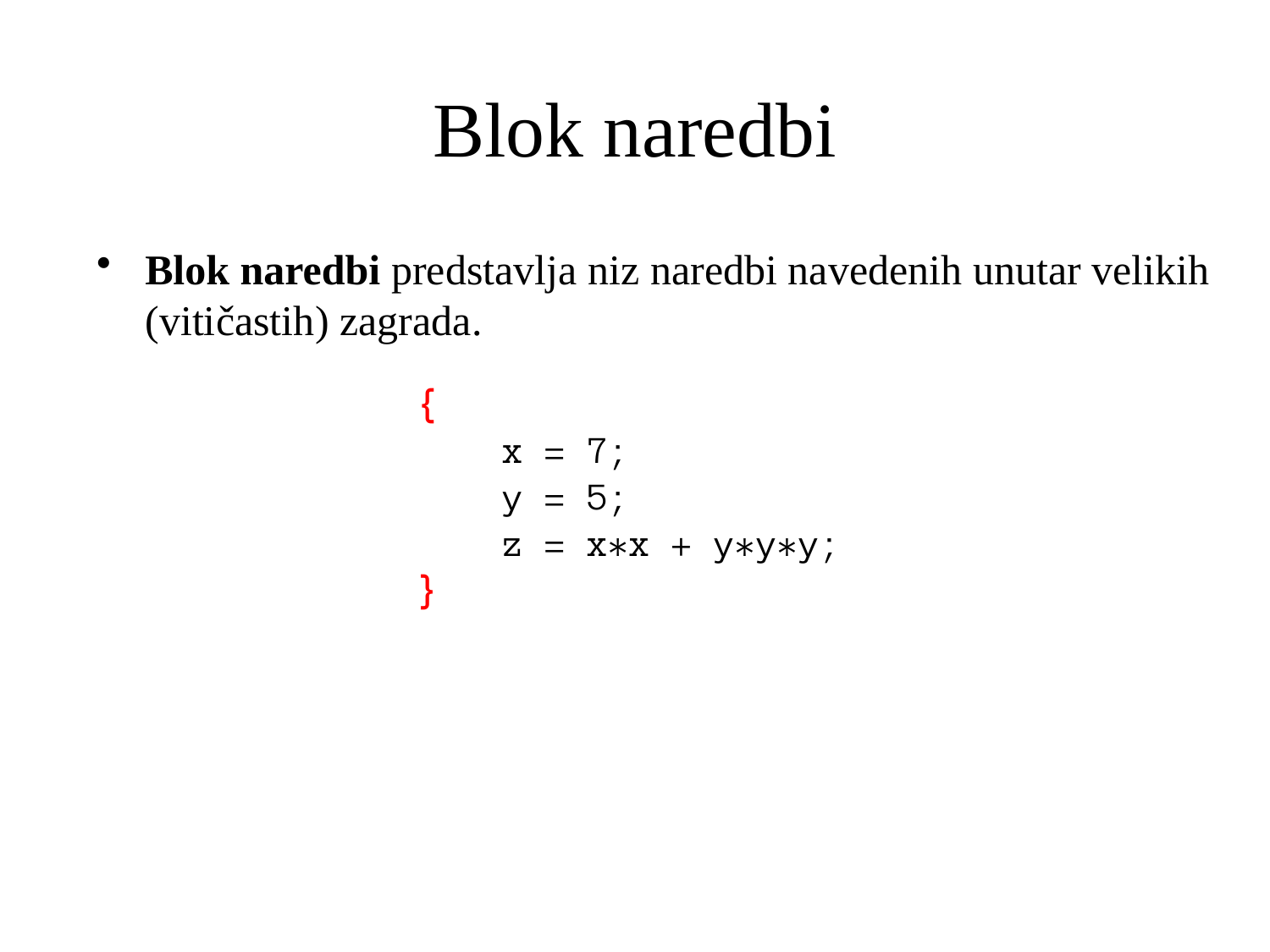

# Blok naredbi
Blok naredbi predstavlja niz naredbi navedenih unutar velikih (vitičastih) zagrada.
{
    x = 7;
    y = 5;
    z = x*x + y*y*y;
}